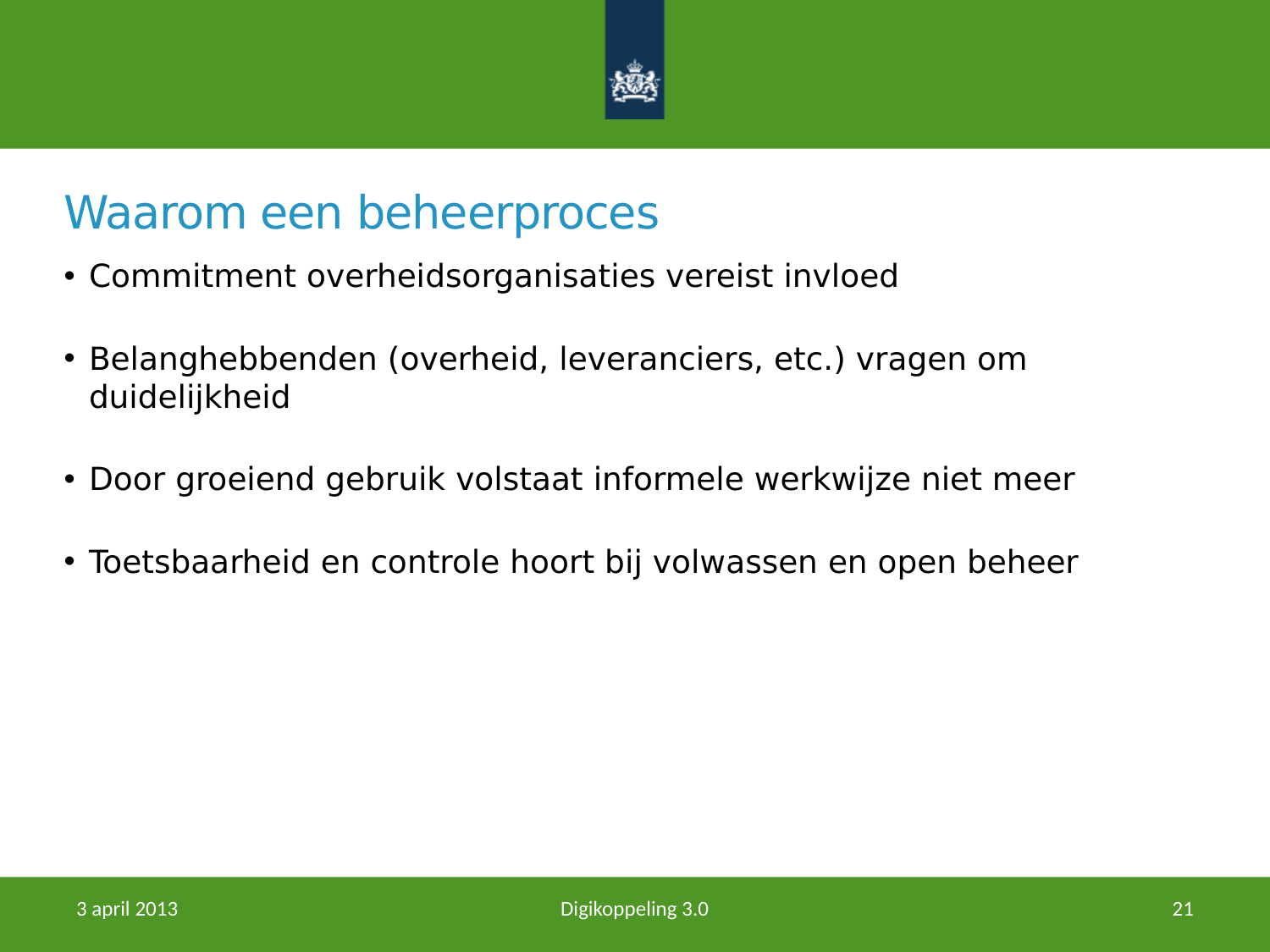

# Waarom een beheerproces
Commitment overheidsorganisaties vereist invloed
Belanghebbenden (overheid, leveranciers, etc.) vragen om duidelijkheid
Door groeiend gebruik volstaat informele werkwijze niet meer
Toetsbaarheid en controle hoort bij volwassen en open beheer
3 april 2013
Digikoppeling 3.0
21